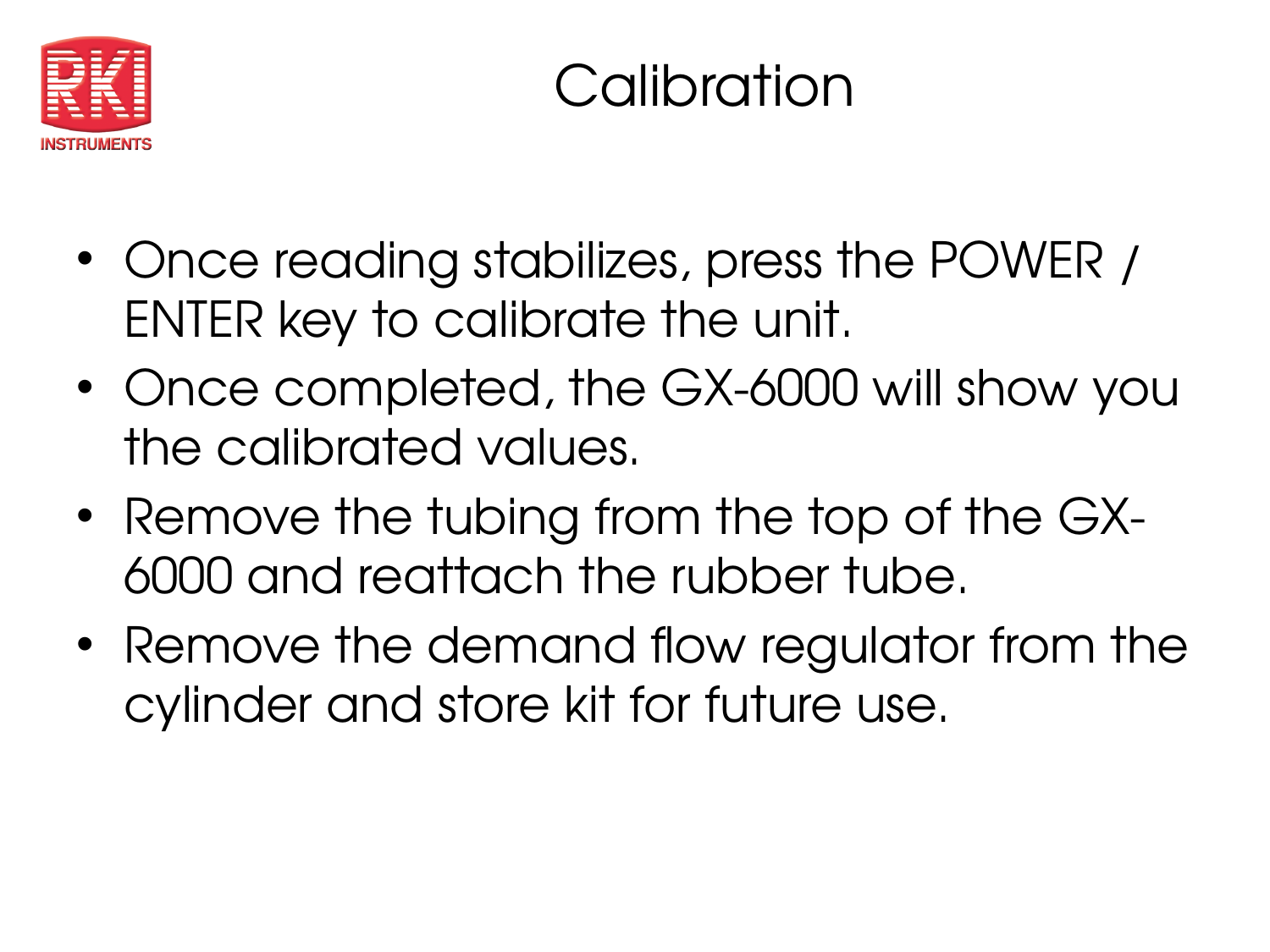

# Calibration
Once reading stabilizes, press the POWER / ENTER key to calibrate the unit.
Once completed, the GX-6000 will show you the calibrated values.
Remove the tubing from the top of the GX-6000 and reattach the rubber tube.
Remove the demand flow regulator from the cylinder and store kit for future use.